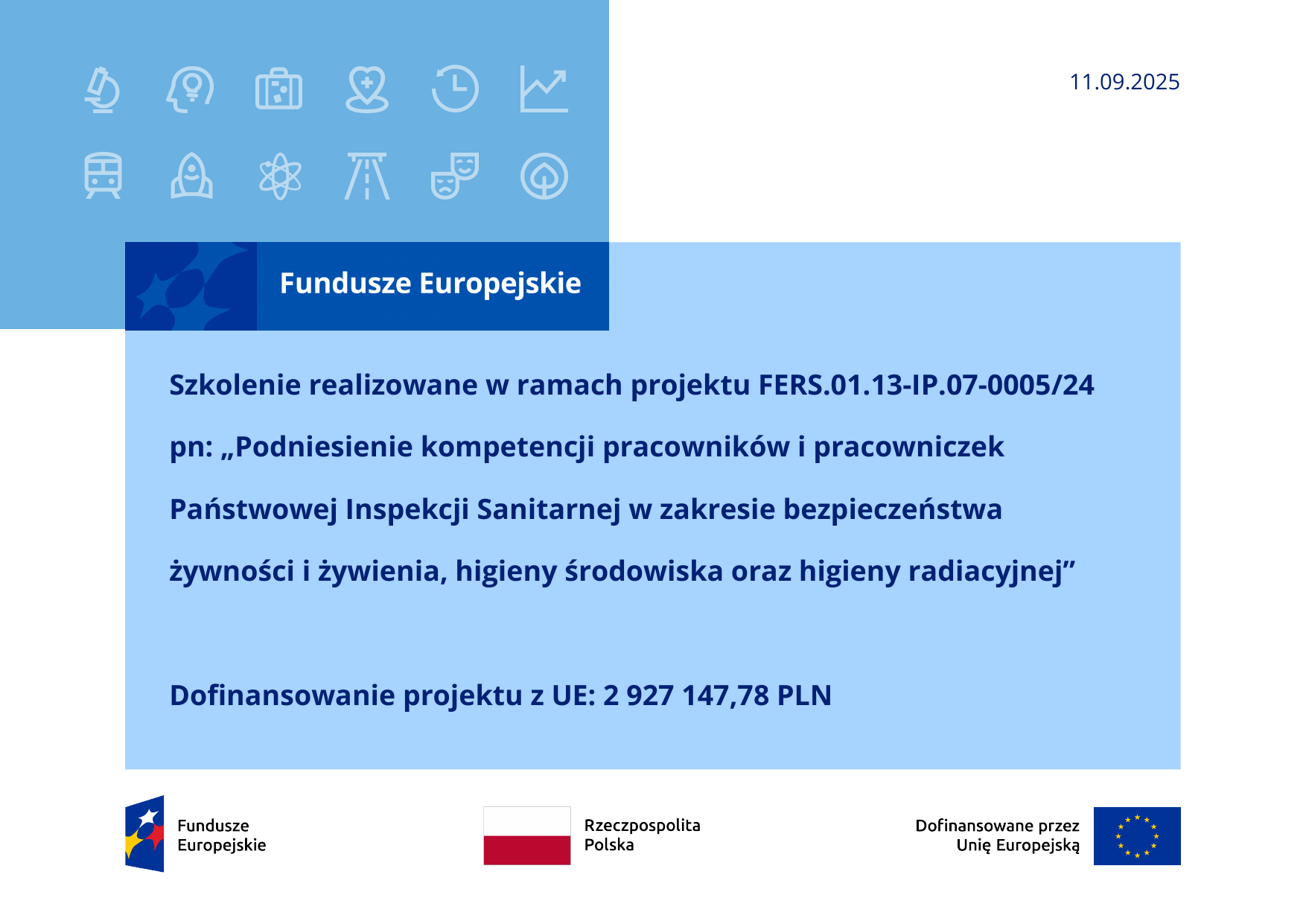

11.09.2025
# Szkolenie realizowane w ramach projektu FERS.01.13-IP.07-0005/24 pn: „Podniesienie kompetencji pracowników i pracowniczek Państwowej Inspekcji Sanitarnej w zakresie bezpieczeństwa żywności i żywienia, higieny środowiska oraz higieny radiacyjnej” Dofinansowanie projektu z UE: 2 927 147,78 PLN